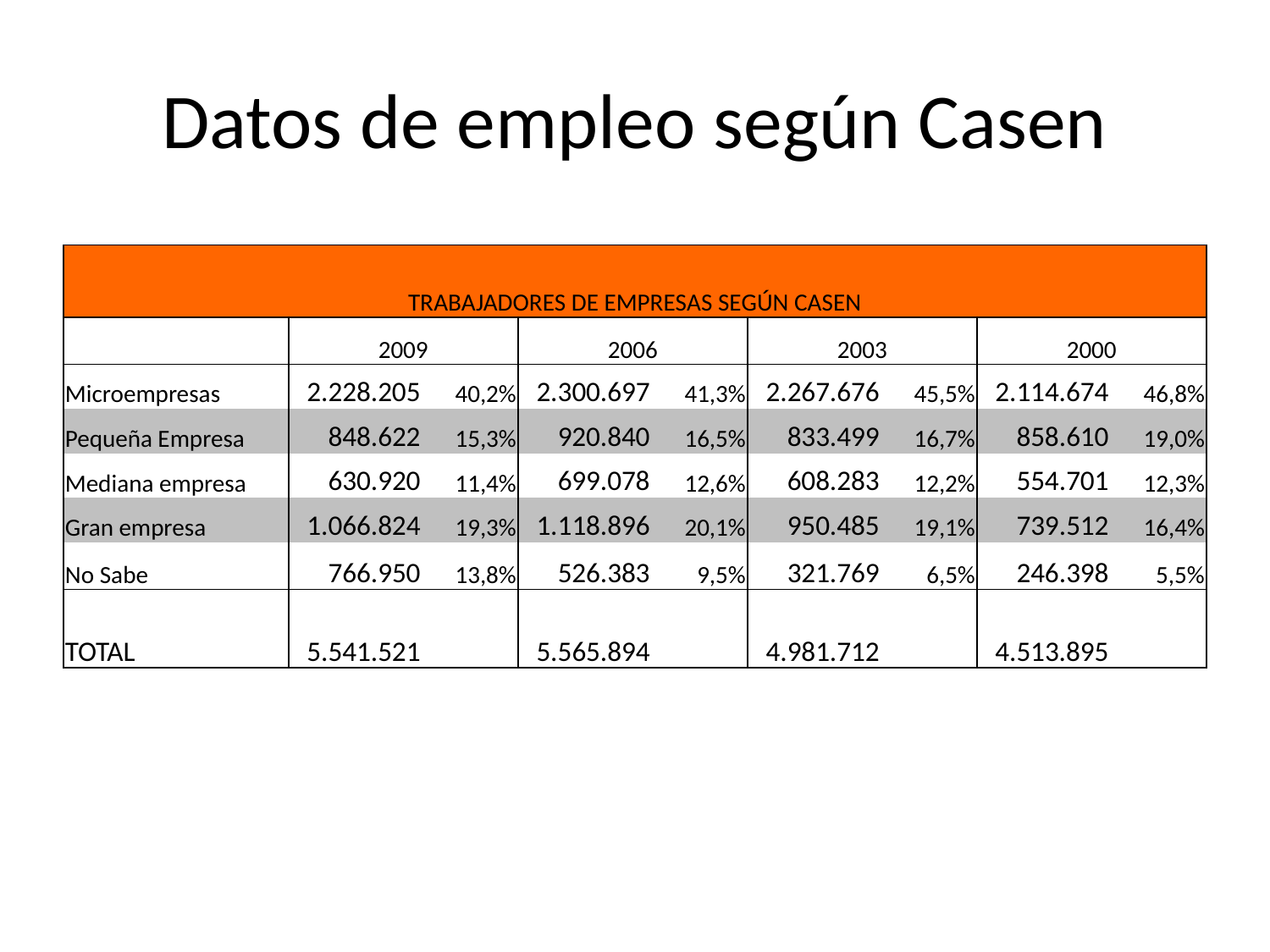

# Datos de empleo según Casen
| TRABAJADORES DE EMPRESAS SEGÚN CASEN |  |  |  |  |  |  |  |  |
| --- | --- | --- | --- | --- | --- | --- | --- | --- |
|  | 2009 |  | 2006 |  | 2003 |  | 2000 |  |
| Microempresas | 2.228.205 | 40,2% | 2.300.697 | 41,3% | 2.267.676 | 45,5% | 2.114.674 | 46,8% |
| Pequeña Empresa | 848.622 | 15,3% | 920.840 | 16,5% | 833.499 | 16,7% | 858.610 | 19,0% |
| Mediana empresa | 630.920 | 11,4% | 699.078 | 12,6% | 608.283 | 12,2% | 554.701 | 12,3% |
| Gran empresa | 1.066.824 | 19,3% | 1.118.896 | 20,1% | 950.485 | 19,1% | 739.512 | 16,4% |
| No Sabe | 766.950 | 13,8% | 526.383 | 9,5% | 321.769 | 6,5% | 246.398 | 5,5% |
|  |  |  |  |  |  |  |  |  |
| TOTAL | 5.541.521 |  | 5.565.894 |  | 4.981.712 |  | 4.513.895 |  |